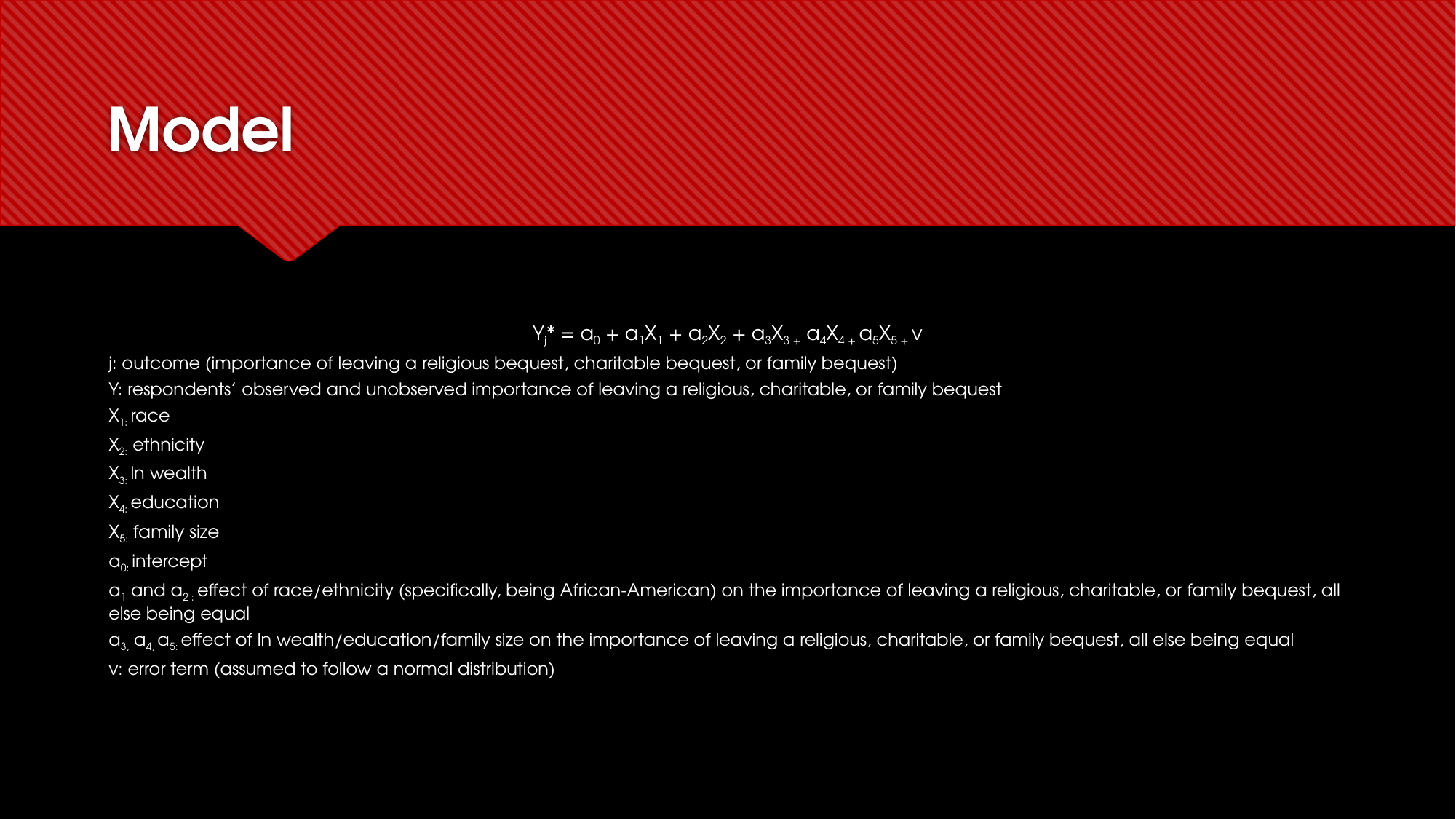

# Model

Yj* = a0 + a1X1 + a2X2 + a3X3 + a4X4 + a5X5 + v
j: outcome (importance of leaving a religious bequest, charitable bequest, or family bequest)
Y: respondents’ observed and unobserved importance of leaving a religious, charitable, or family bequest
X1: race
X2: ethnicity
X3: ln wealth
X4: education
X5: family size
a0: intercept
a1 and a2 : effect of race/ethnicity (specifically, being African-American) on the importance of leaving a religious, charitable, or family bequest, all else being equal
a3, a4, a5: effect of ln wealth/education/family size on the importance of leaving a religious, charitable, or family bequest, all else being equal
v: error term (assumed to follow a normal distribution)